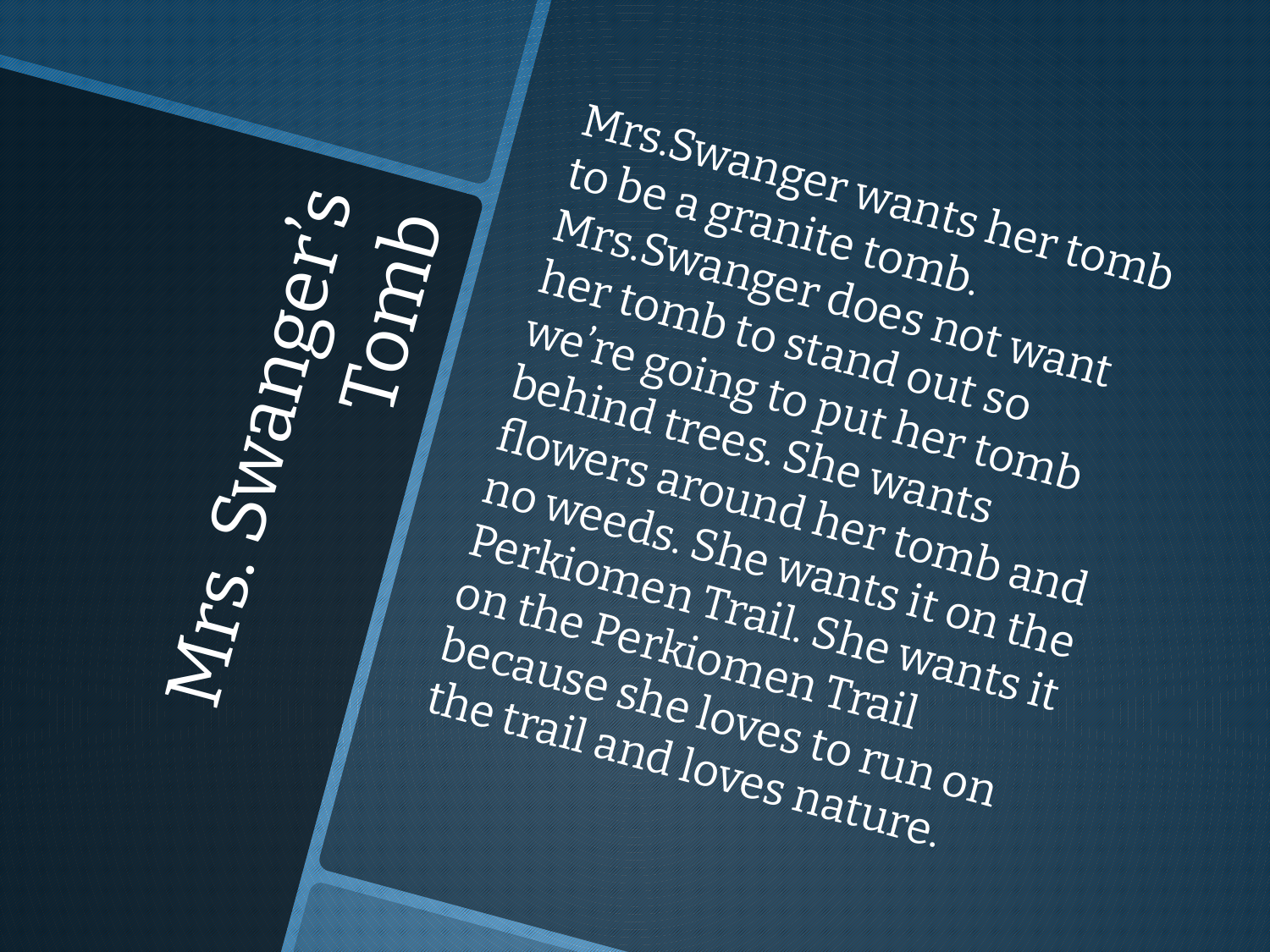

Mrs.Swanger wants her tomb to be a granite tomb. Mrs.Swanger does not want her tomb to stand out so we’re going to put her tomb behind trees. She wants flowers around her tomb and no weeds. She wants it on the Perkiomen Trail. She wants it on the Perkiomen Trail because she loves to run on the trail and loves nature.
# Mrs. Swanger’s Tomb